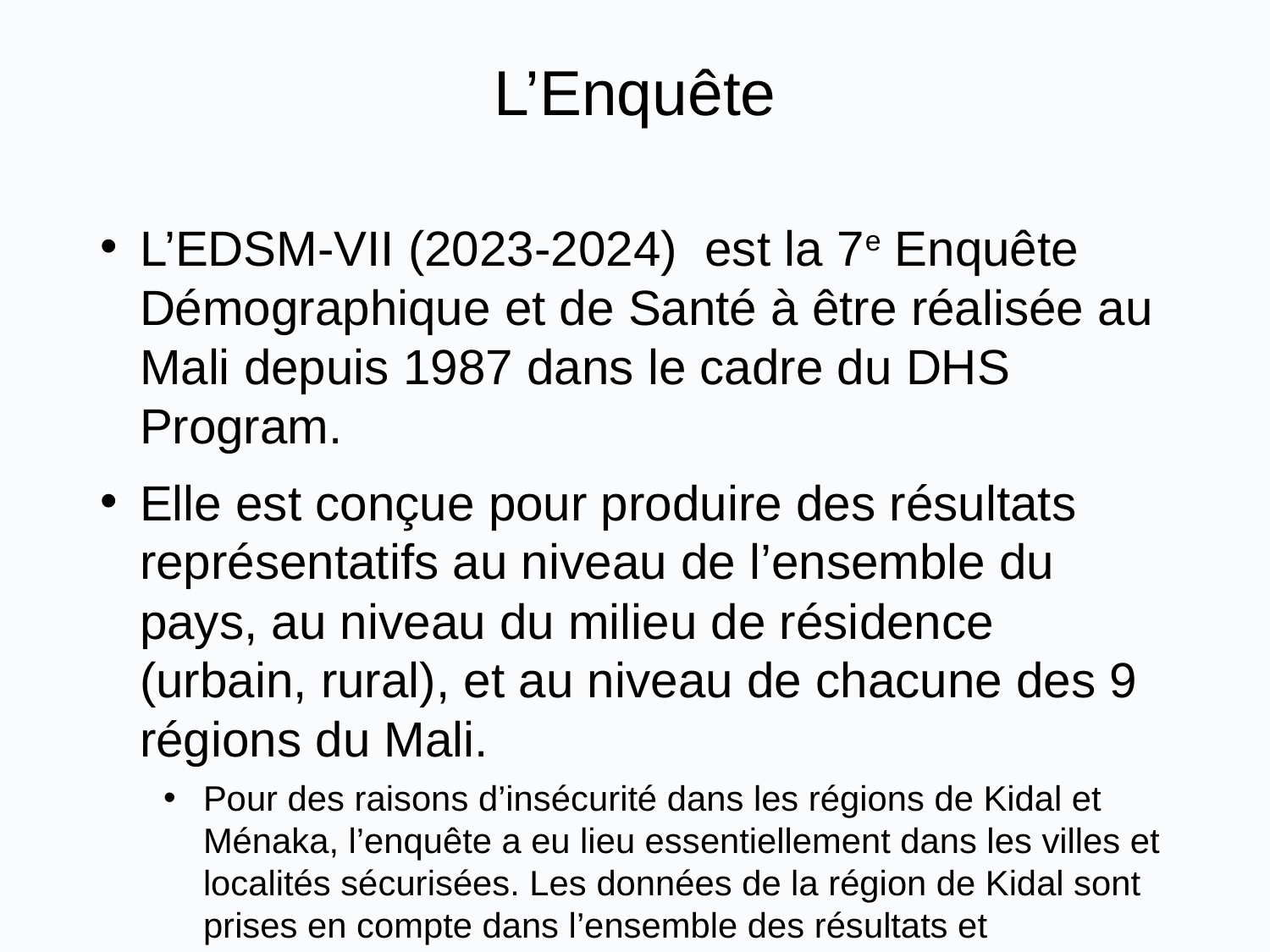

# L’Enquête
L’EDSM-VII (2023-2024)  est la 7e Enquête Démographique et de Santé à être réalisée au Mali depuis 1987 dans le cadre du DHS Program.
Elle est conçue pour produire des résultats représentatifs au niveau de l’ensemble du pays, au niveau du milieu de résidence (urbain, rural), et au niveau de chacune des 9 régions du Mali.
Pour des raisons d’insécurité dans les régions de Kidal et Ménaka, l’enquête a eu lieu essentiellement dans les villes et localités sécurisées. Les données de la région de Kidal sont prises en compte dans l’ensemble des résultats et contribuent à l’estimation des indicateurs au niveau national mais elles ne sont pas présentées séparément.